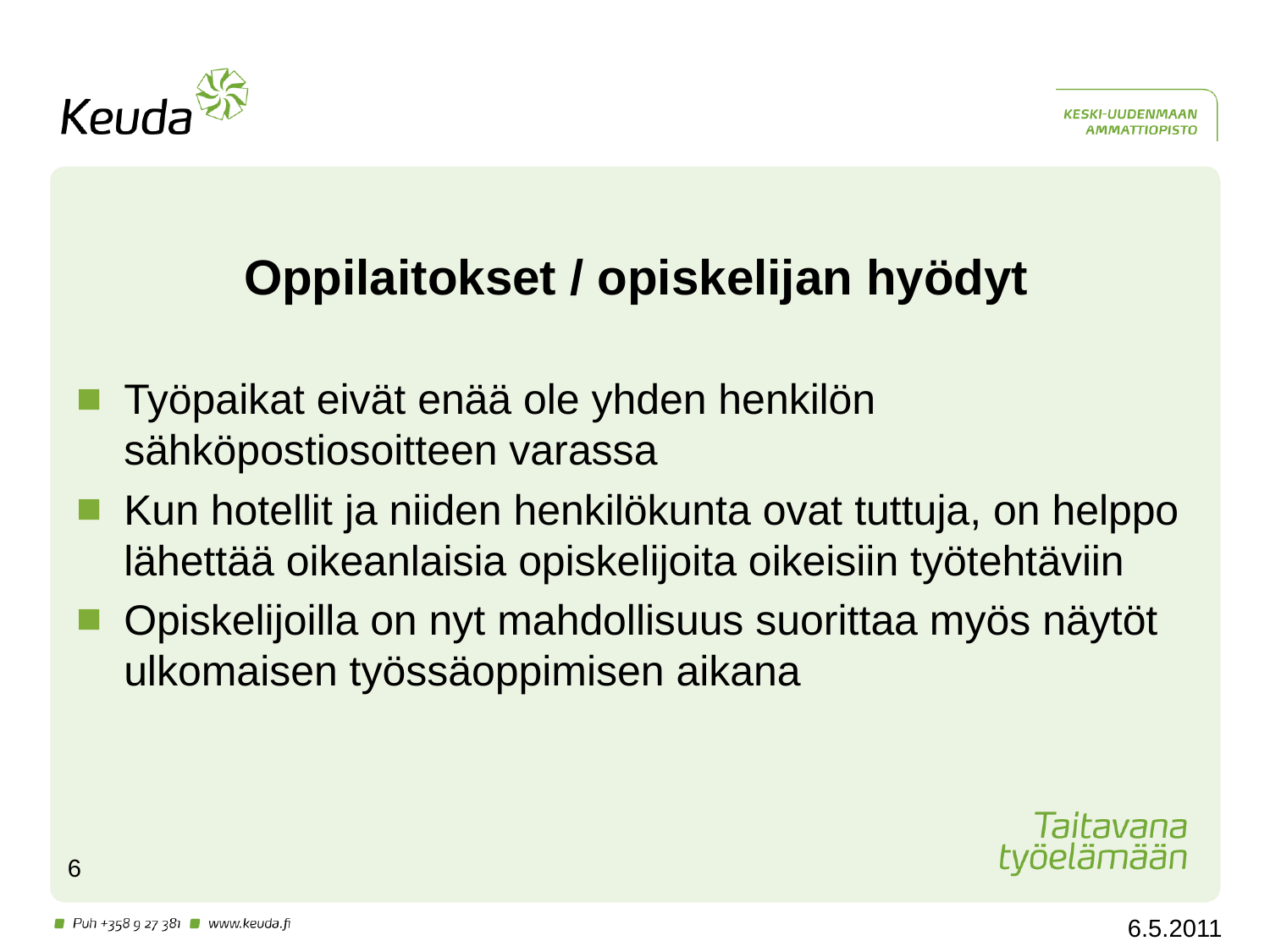

# Oppilaitokset / opiskelijan hyödyt
Työpaikat eivät enää ole yhden henkilön sähköpostiosoitteen varassa
Kun hotellit ja niiden henkilökunta ovat tuttuja, on helppo lähettää oikeanlaisia opiskelijoita oikeisiin työtehtäviin
Opiskelijoilla on nyt mahdollisuus suorittaa myös näytöt ulkomaisen työssäoppimisen aikana
6
6.5.2011